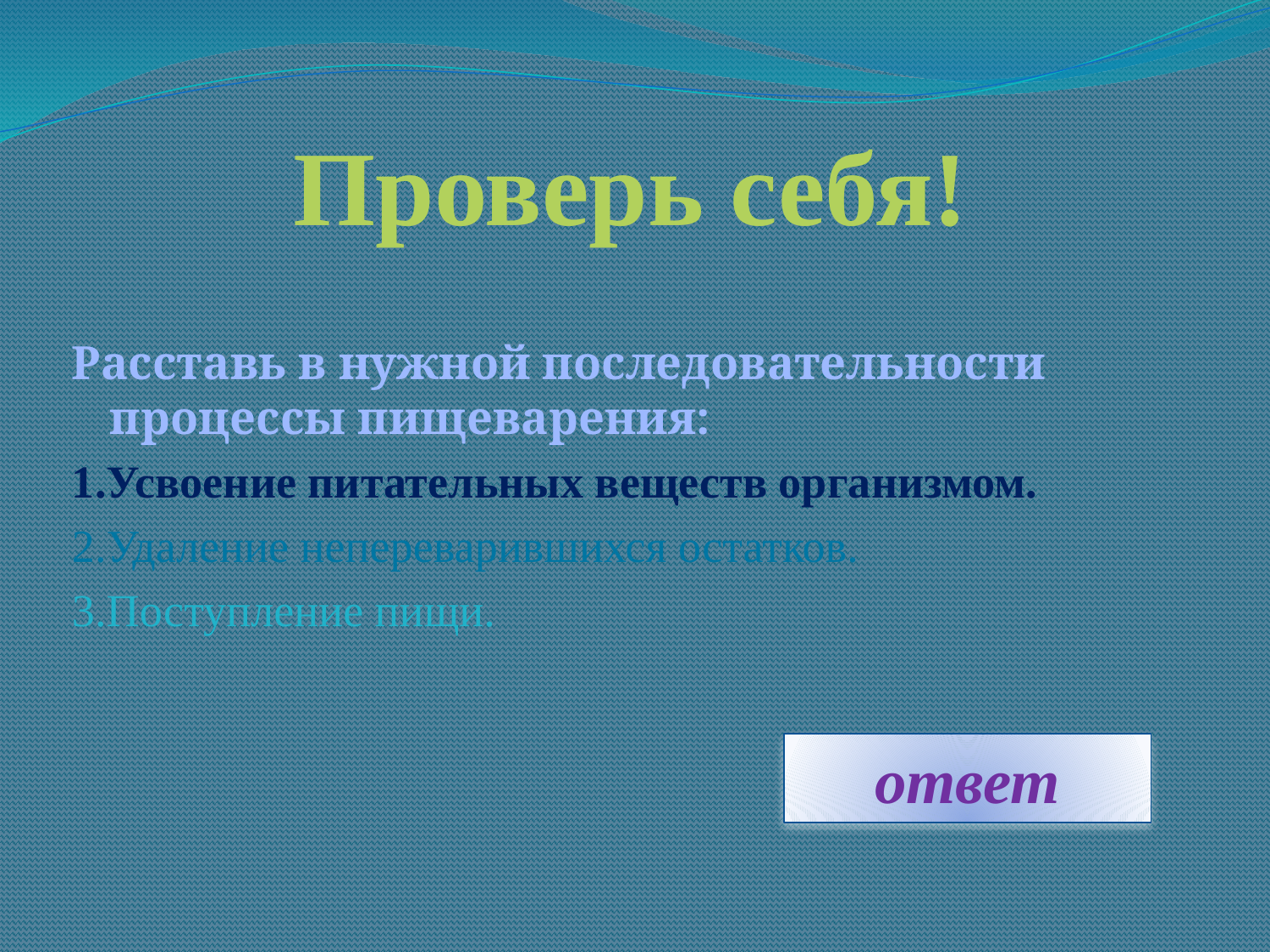

# Проверь себя!
Расставь в нужной последовательности процессы пищеварения:
1.Усвоение питательных веществ организмом.
2.Удаление непереварившихся остатков.
3.Поступление пищи.
ответ